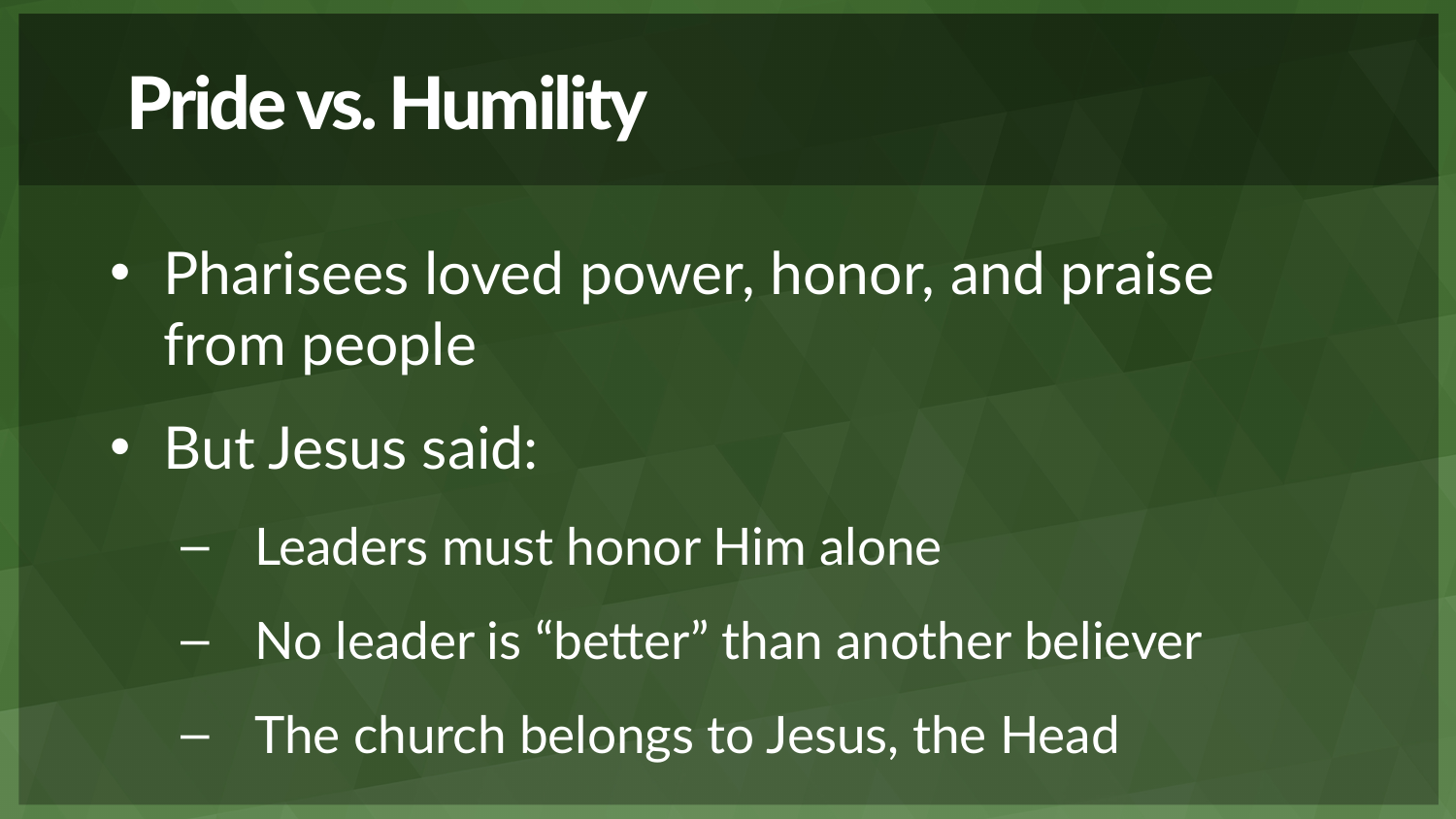

# Pride vs. Humility
Pharisees loved power, honor, and praise from people
But Jesus said:
Leaders must honor Him alone
No leader is “better” than another believer
The church belongs to Jesus, the Head